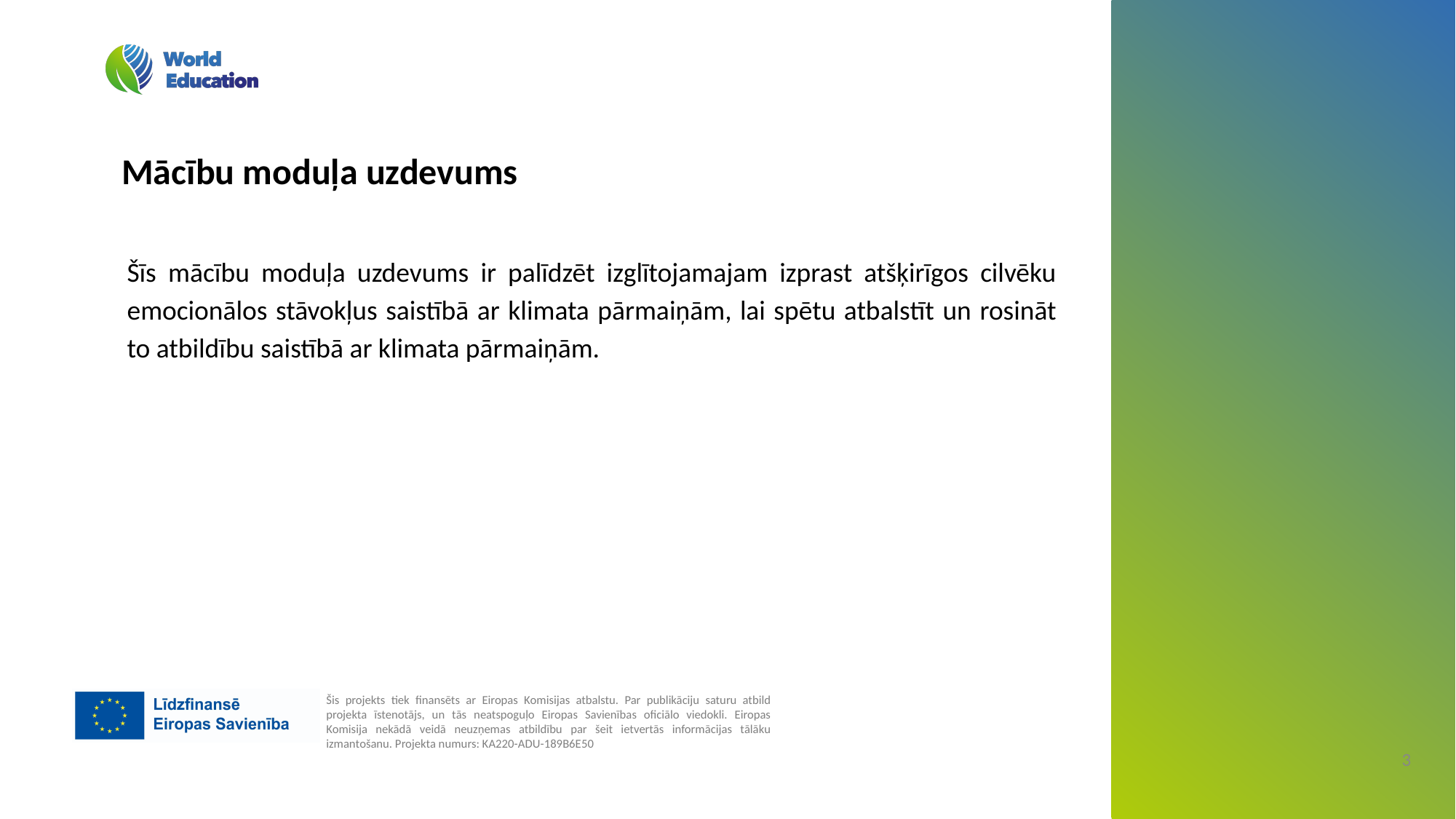

Mācību moduļa uzdevums

Šīs mācību moduļa uzdevums ir palīdzēt izglītojamajam izprast atšķirīgos cilvēku emocionālos stāvokļus saistībā ar klimata pārmaiņām, lai spētu atbalstīt un rosināt to atbildību saistībā ar klimata pārmaiņām.

3